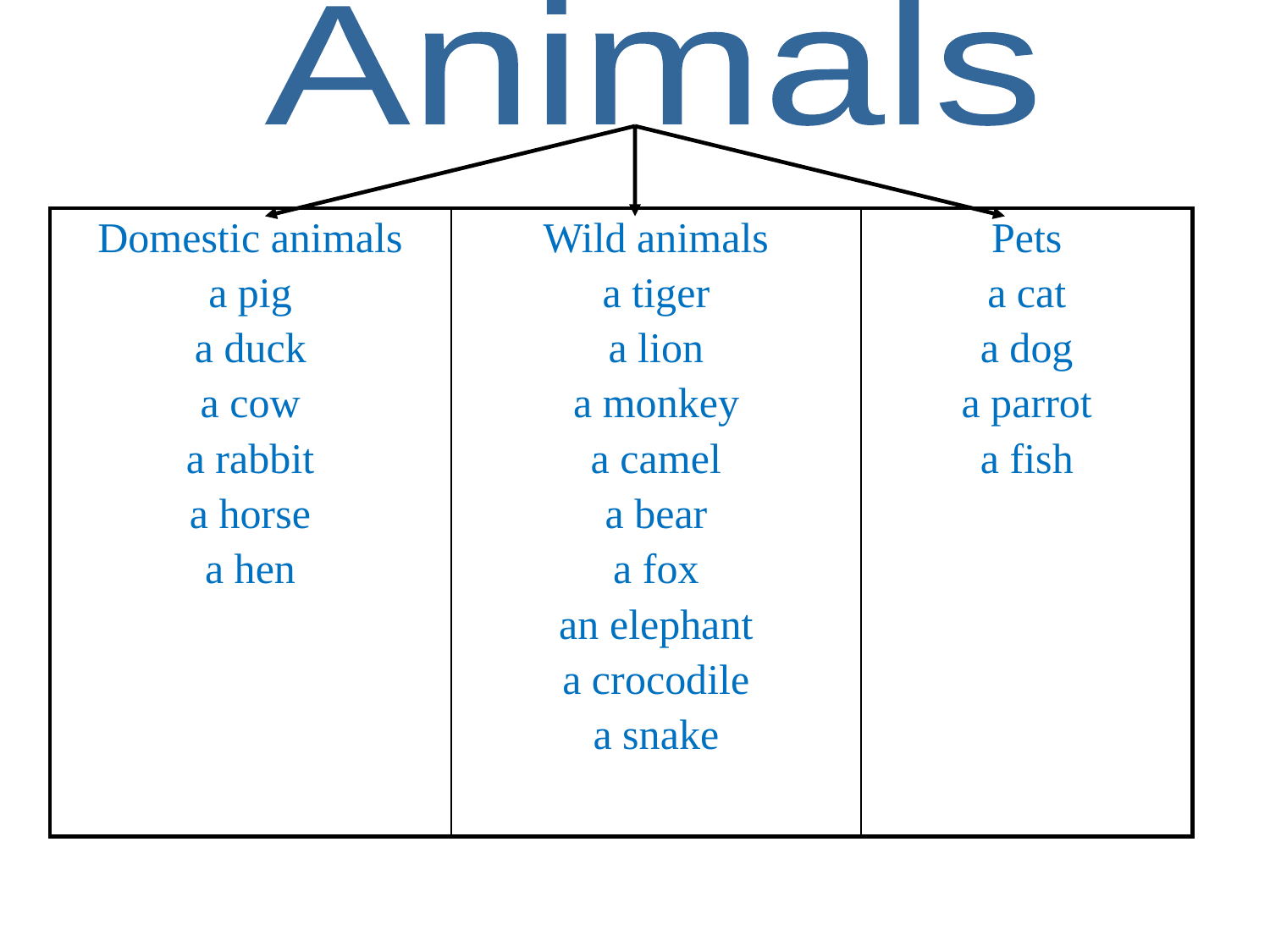

Animals

| Domestic animals a pig a duck a cow a rabbit a horse a hen | Wild animals a tiger a lion a monkey a camel a bear a fox an elephant a crocodile a snake | Pets a cat a dog a parrot a fish |
| --- | --- | --- |